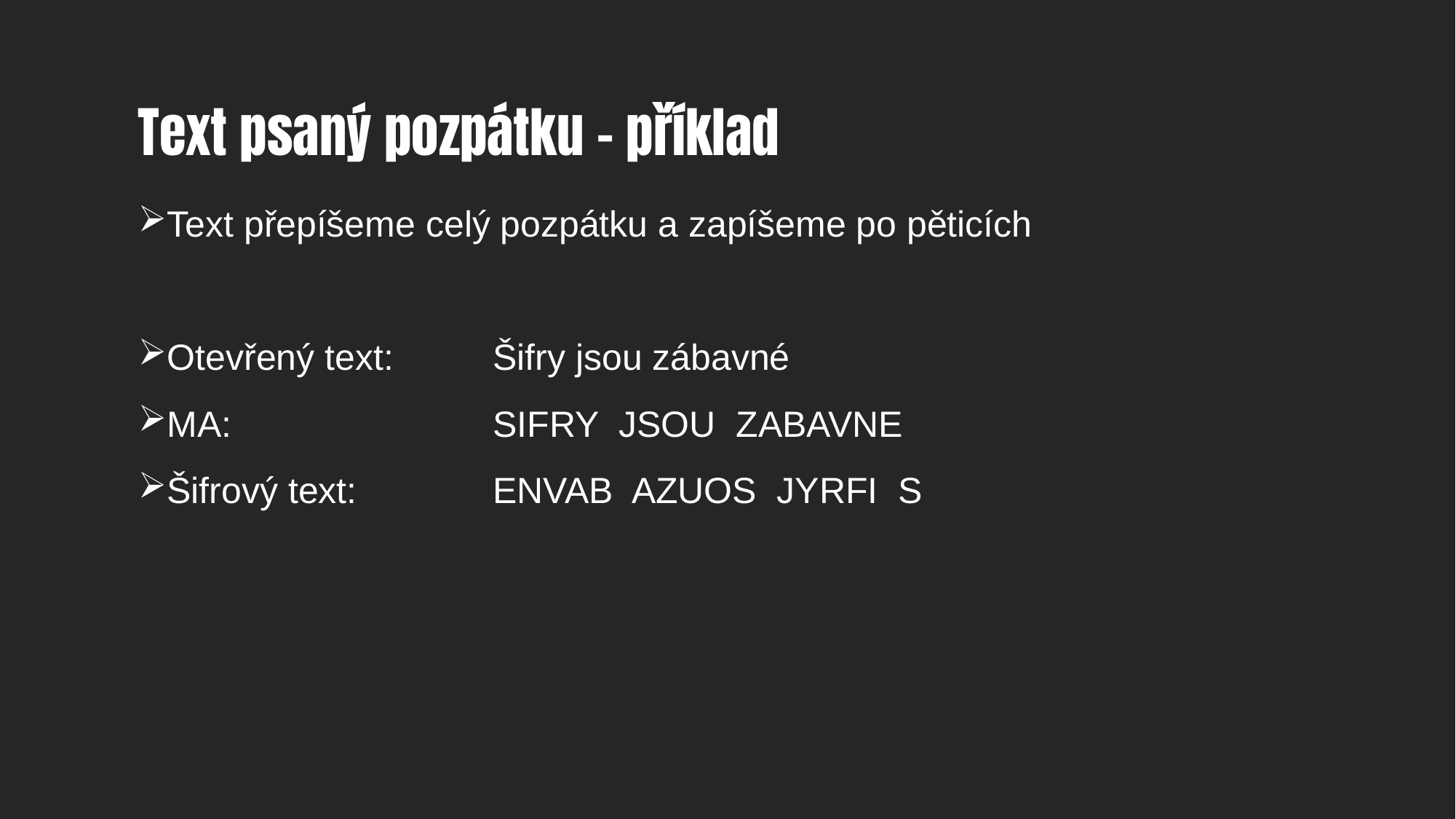

# Text psaný pozpátku - příklad
Text přepíšeme celý pozpátku a zapíšeme po pěticích

Otevřený text:	Šifry jsou zábavné
MA:			SIFRY  JSOU  ZABAVNE
Šifrový text:		ENVAB  AZUOS  JYRFI  S